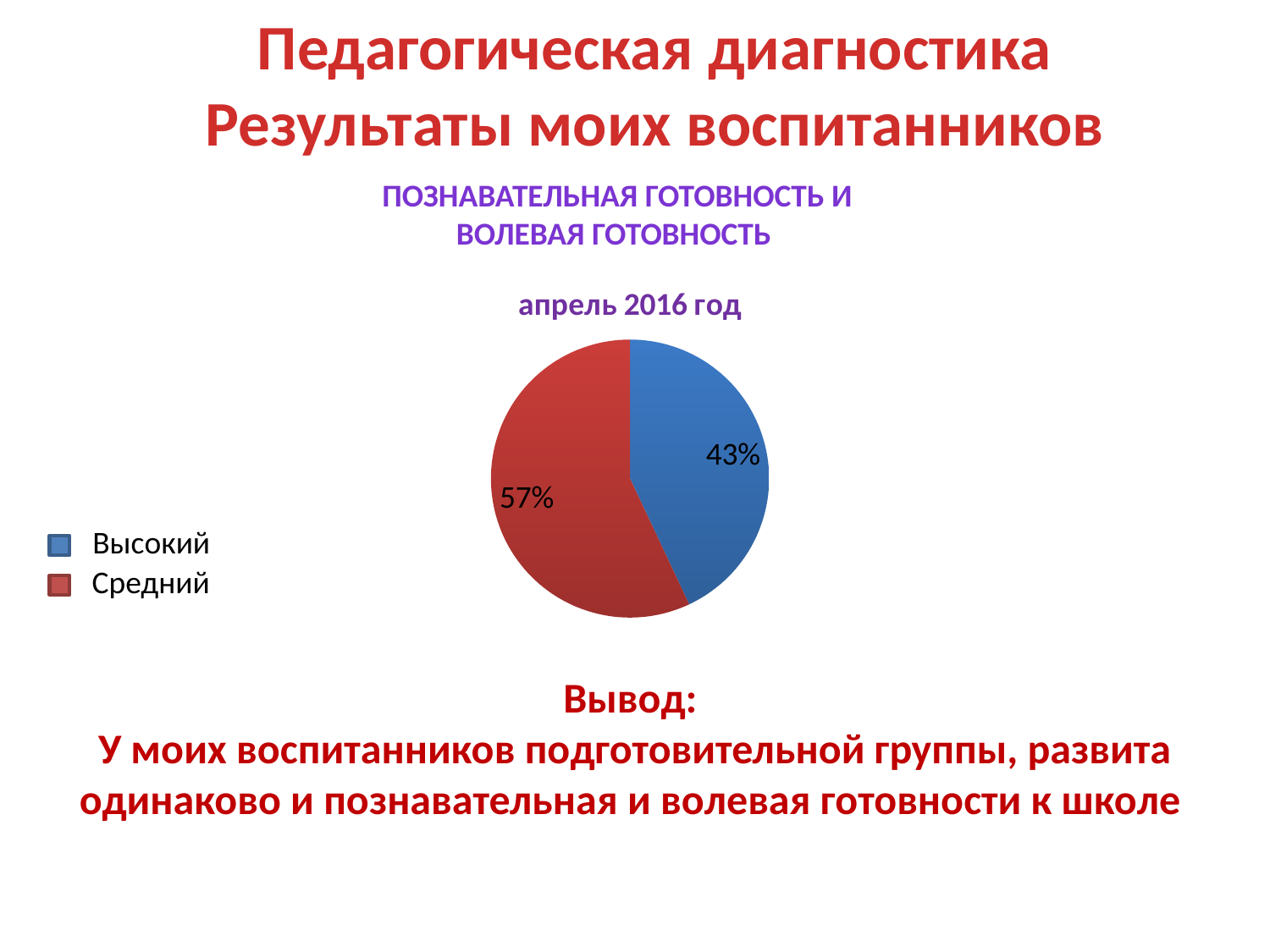

Педагогическая диагностика
Результаты моих воспитанников
Познавательная готовность и
Волевая готовность

### Chart: апрель 2016 год

| Category | апрель 2015 год |
|---|---|
| Высокий | 0.4300000000000004 |
| Средний | 0.57 |
Высокий

Средний

Вывод:
У моих воспитанников подготовительной группы, развита одинаково и познавательная и волевая готовности к школе